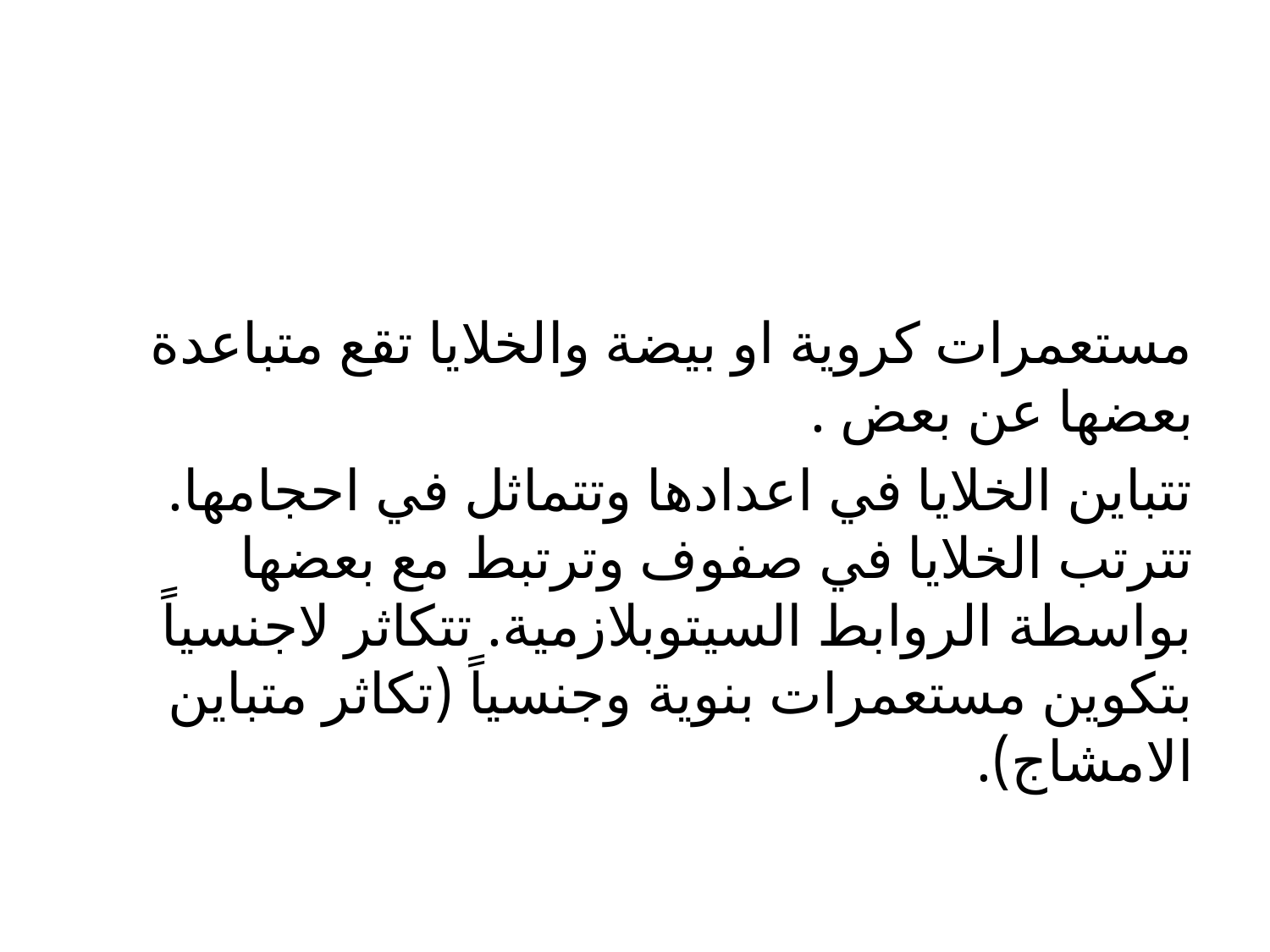

مستعمرات كروية او بيضة والخلايا تقع متباعدة بعضها عن بعض .
تتباين الخلايا في اعدادها وتتماثل في احجامها. تترتب الخلايا في صفوف وترتبط مع بعضها بواسطة الروابط السيتوبلازمية. تتكاثر لاجنسياً بتكوين مستعمرات بنوية وجنسياً (تكاثر متباين الامشاج).